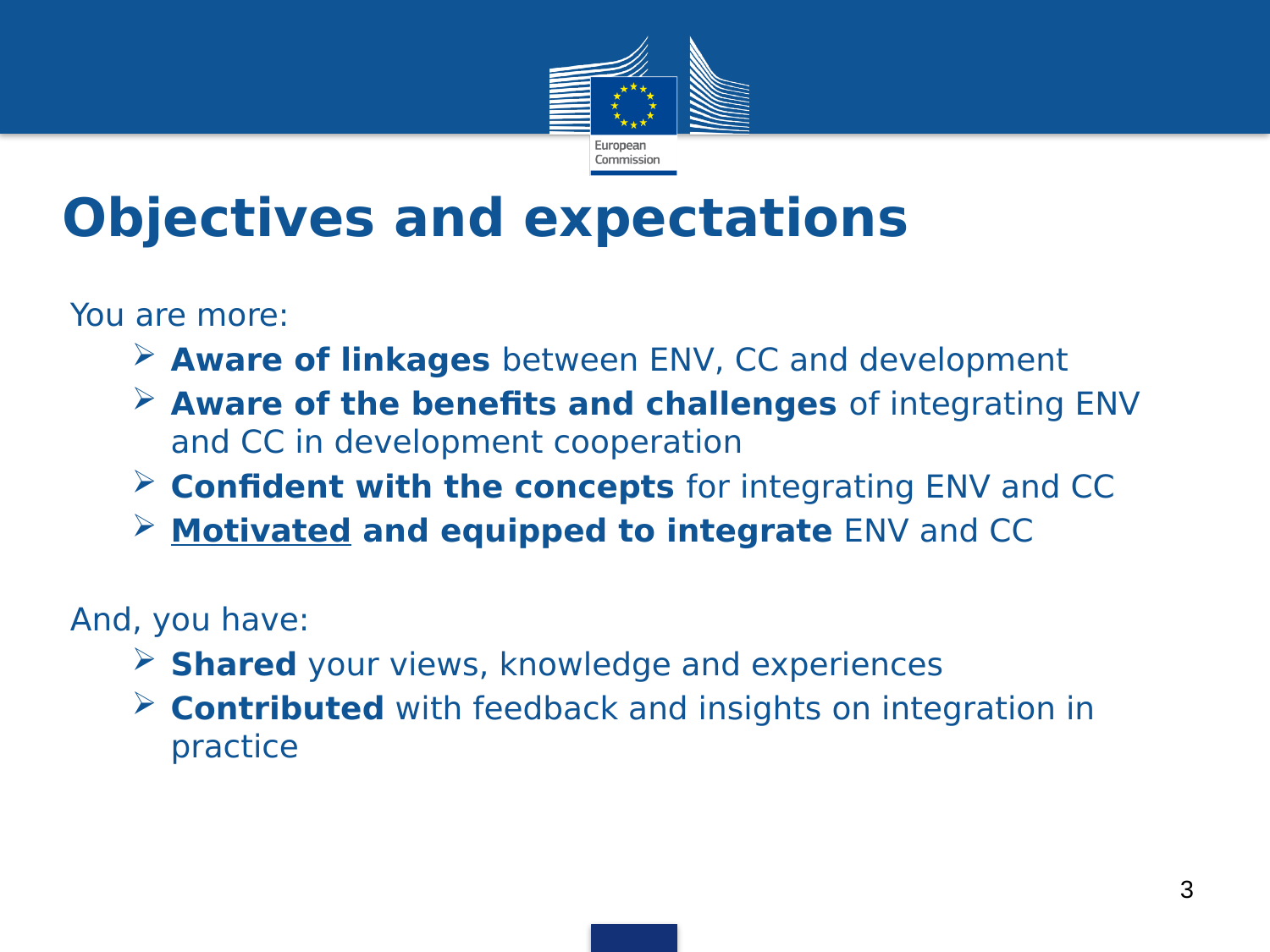

# Objectives and expectations
You are more:
Aware of linkages between ENV, CC and development
Aware of the benefits and challenges of integrating ENV and CC in development cooperation
Confident with the concepts for integrating ENV and CC
Motivated and equipped to integrate ENV and CC

And, you have:
Shared your views, knowledge and experiences
Contributed with feedback and insights on integration in practice
3